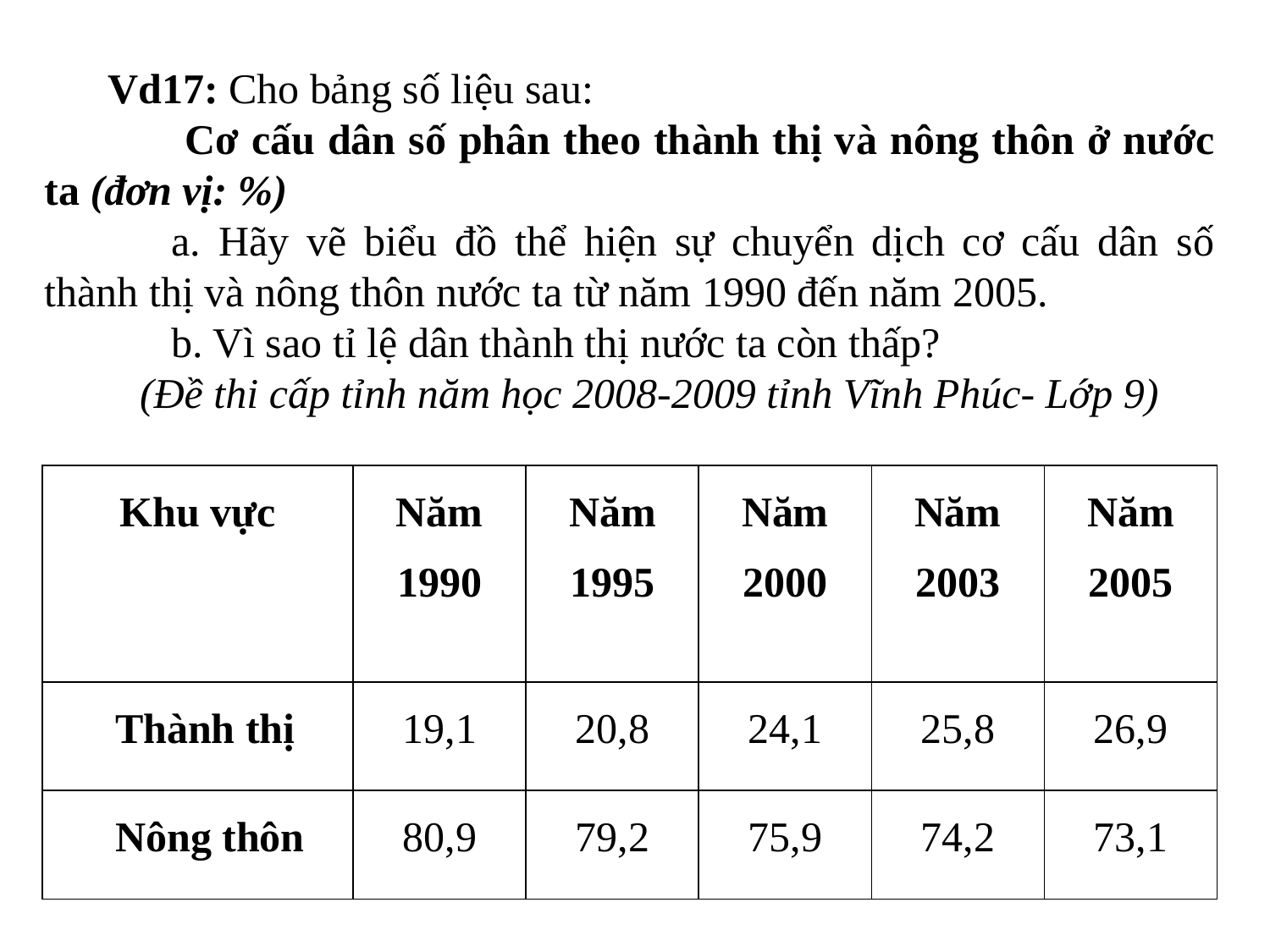

Vd17: Cho bảng số liệu sau:
      Cơ cấu dân số phân theo thành thị và nông thôn ở nước ta (đơn vị: %)
	a. Hãy vẽ biểu đồ thể hiện sự chuyển dịch cơ cấu dân số thành thị và nông thôn nước ta từ năm 1990 đến năm 2005.
	b. Vì sao tỉ lệ dân thành thị nước ta còn thấp?
   (Đề thi cấp tỉnh năm học 2008-2009 tỉnh Vĩnh Phúc- Lớp 9)
| Khu vực | Năm 1990 | Năm 1995 | Năm 2000 | Năm 2003 | Năm 2005 |
| --- | --- | --- | --- | --- | --- |
| Thành thị | 19,1 | 20,8 | 24,1 | 25,8 | 26,9 |
| Nông thôn | 80,9 | 79,2 | 75,9 | 74,2 | 73,1 |